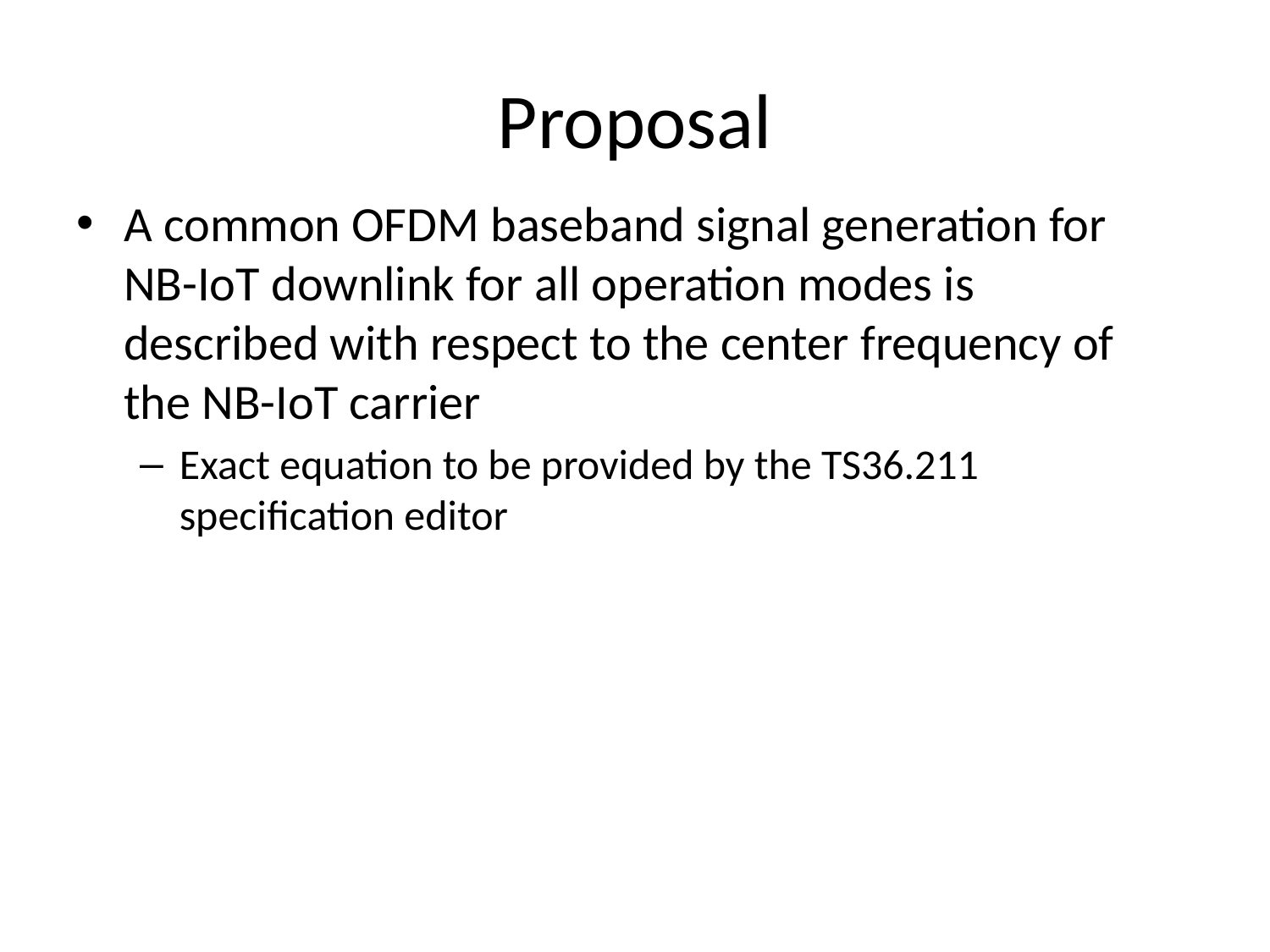

# Proposal
A common OFDM baseband signal generation for NB-IoT downlink for all operation modes is described with respect to the center frequency of the NB-IoT carrier
Exact equation to be provided by the TS36.211 specification editor